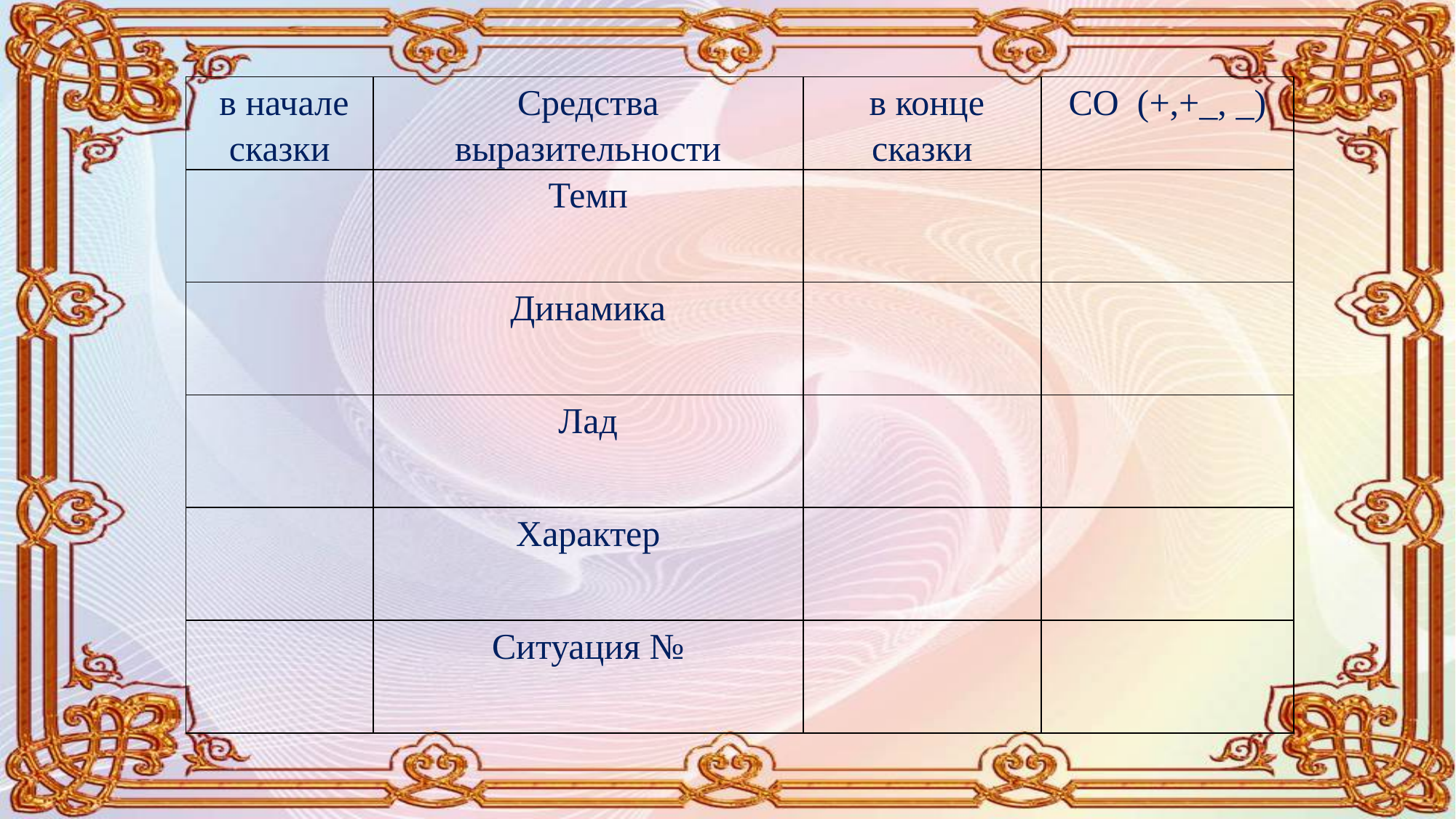

| в начале сказки | Средства выразительности | в конце сказки | СО (+,+\_, \_) |
| --- | --- | --- | --- |
|  | Темп |  |  |
|  | Динамика |  |  |
|  | Лад |  |  |
|  | Характер |  |  |
|  | Ситуация № |  |  |